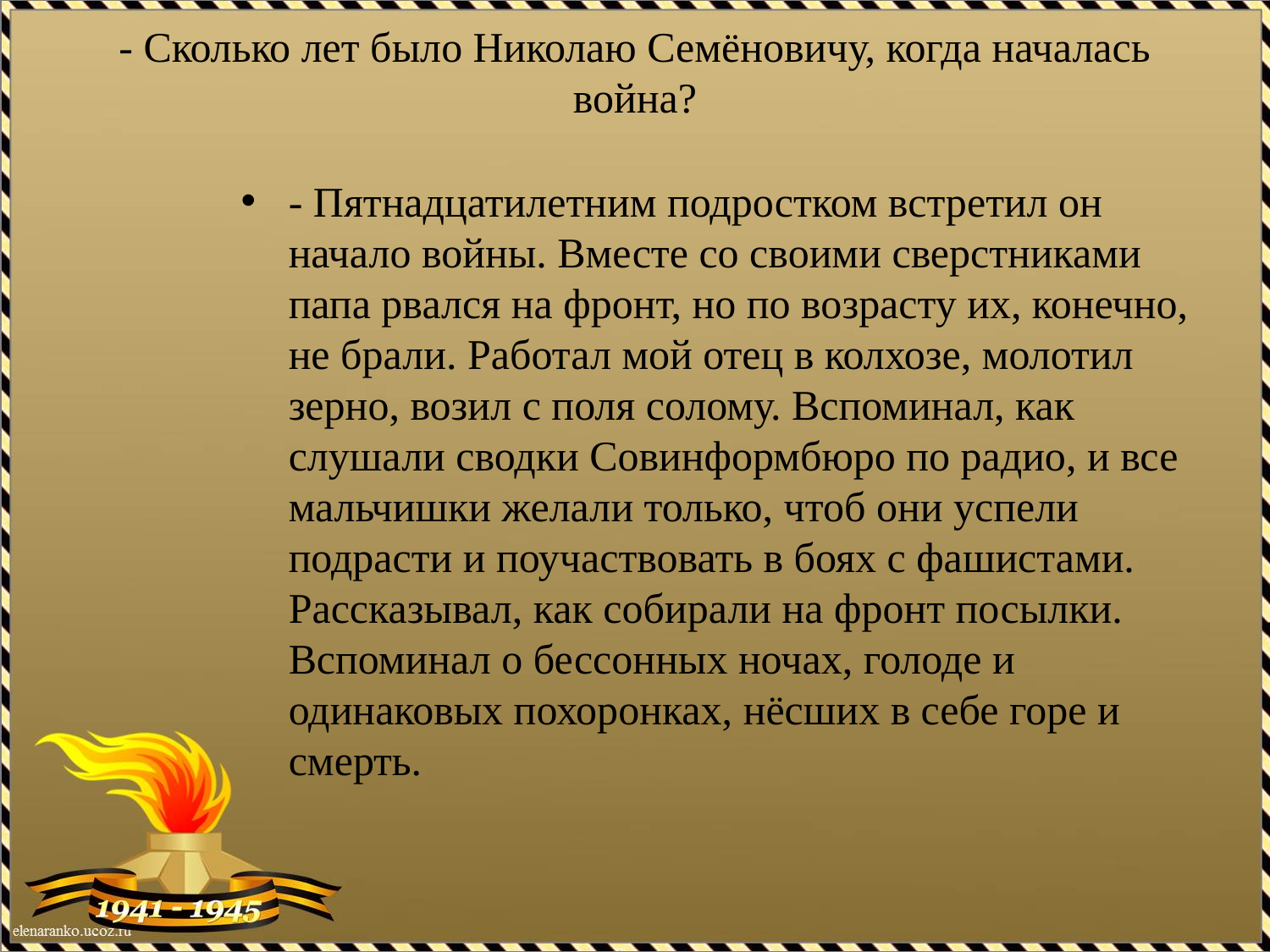

# - Сколько лет было Николаю Семёновичу, когда началась война?
- Пятнадцатилетним подростком встретил он начало войны. Вместе со своими сверстниками папа рвался на фронт, но по возрасту их, конечно, не брали. Работал мой отец в колхозе, молотил зерно, возил с поля солому. Вспоминал, как слушали сводки Совинформбюро по радио, и все мальчишки желали только, чтоб они успели подрасти и поучаствовать в боях с фашистами. Рассказывал, как собирали на фронт посылки. Вспоминал о бессонных ночах, голоде и одинаковых похоронках, нёсших в себе горе и смерть.